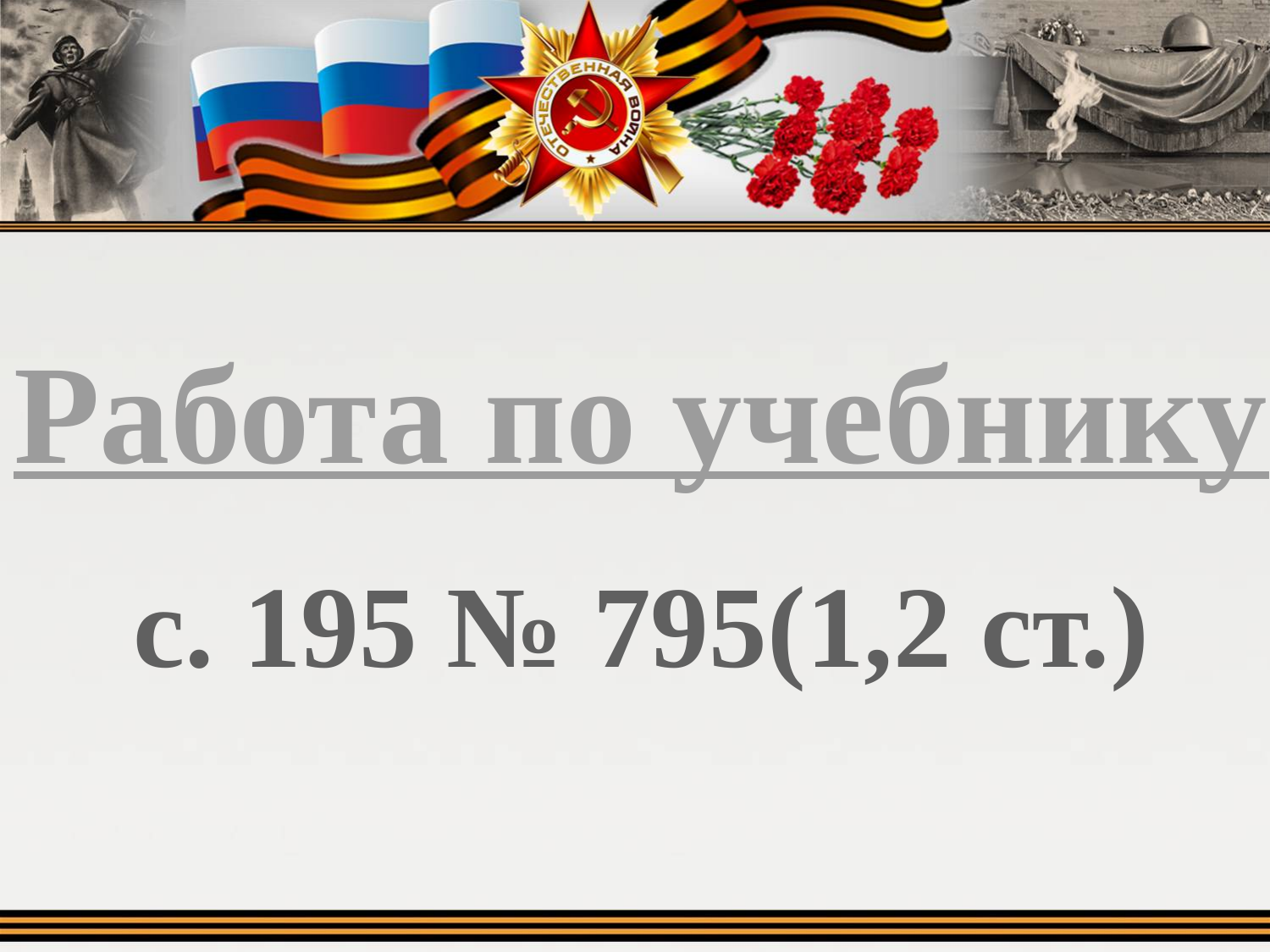

Работа по учебнику

с. 195 № 795(1,2 ст.)